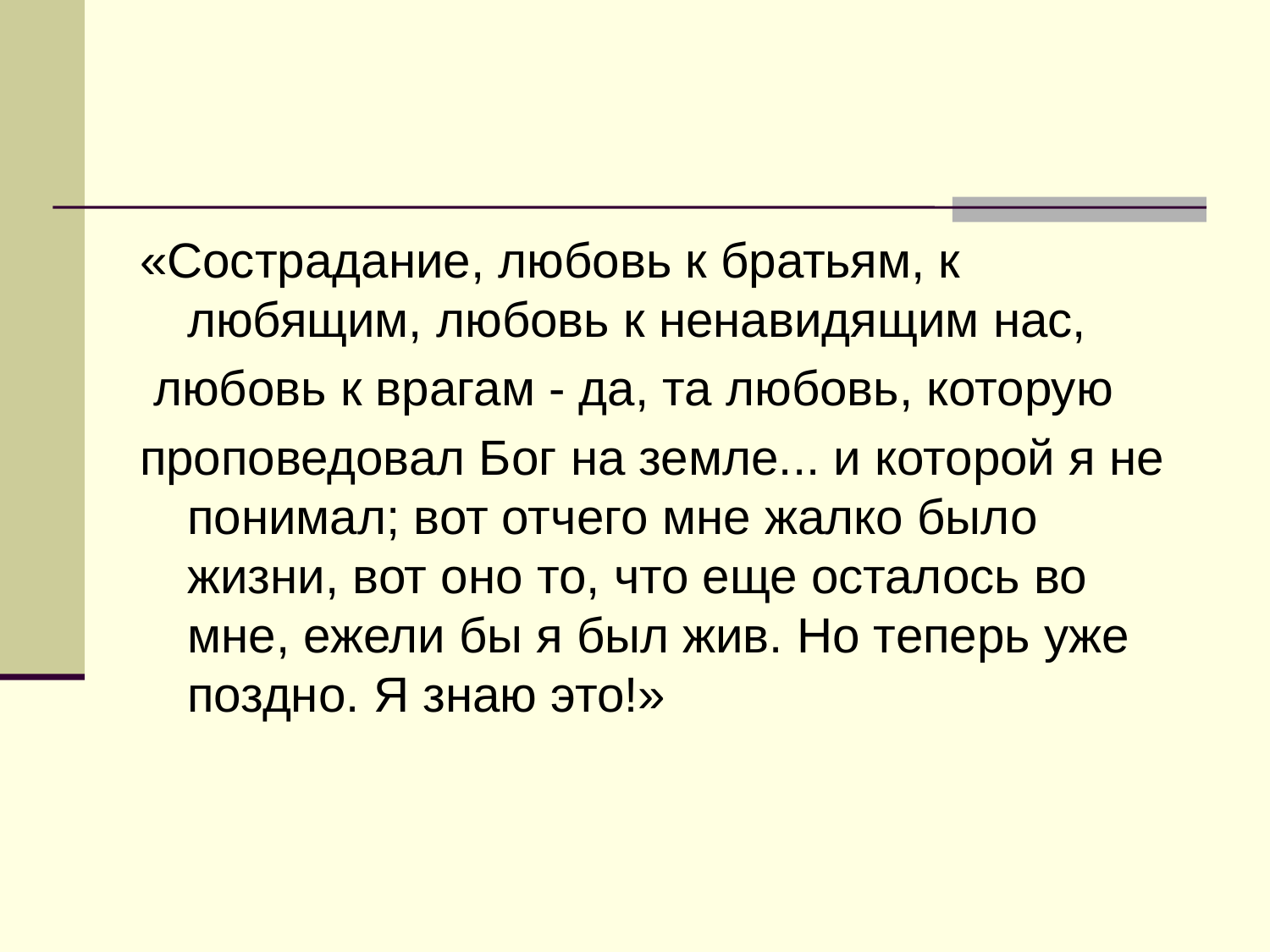

«Сострадание, любовь к братьям, к любящим, любовь к ненавидящим нас,
 любовь к врагам - да, та любовь, которую
проповедовал Бог на земле... и которой я не понимал; вот отчего мне жалко было жизни, вот оно то, что еще осталось во мне, ежели бы я был жив. Но теперь уже поздно. Я знаю это!»